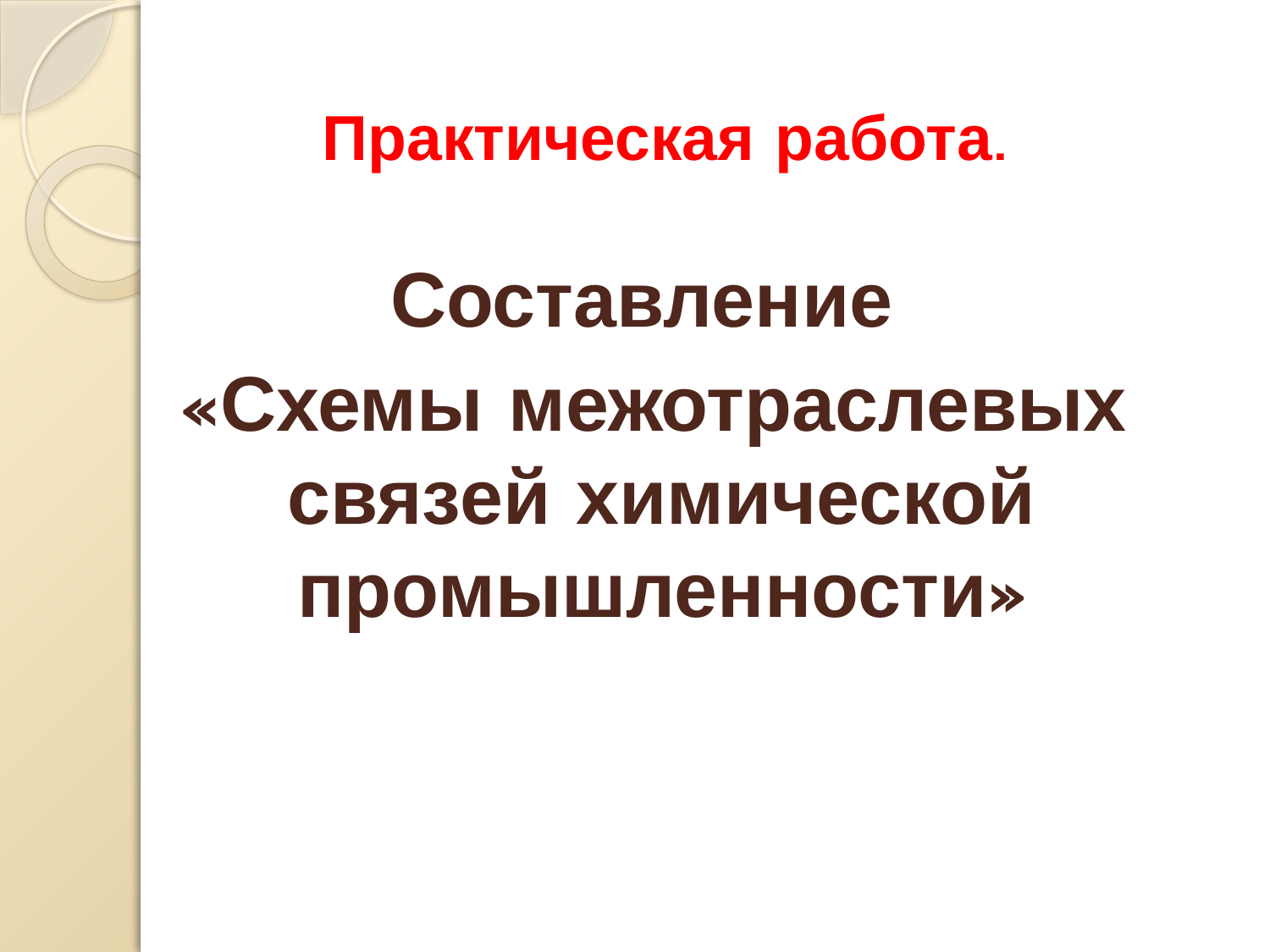

# Практическая работа.
Составление
 «Схемы межотраслевых связей химической промышленности»